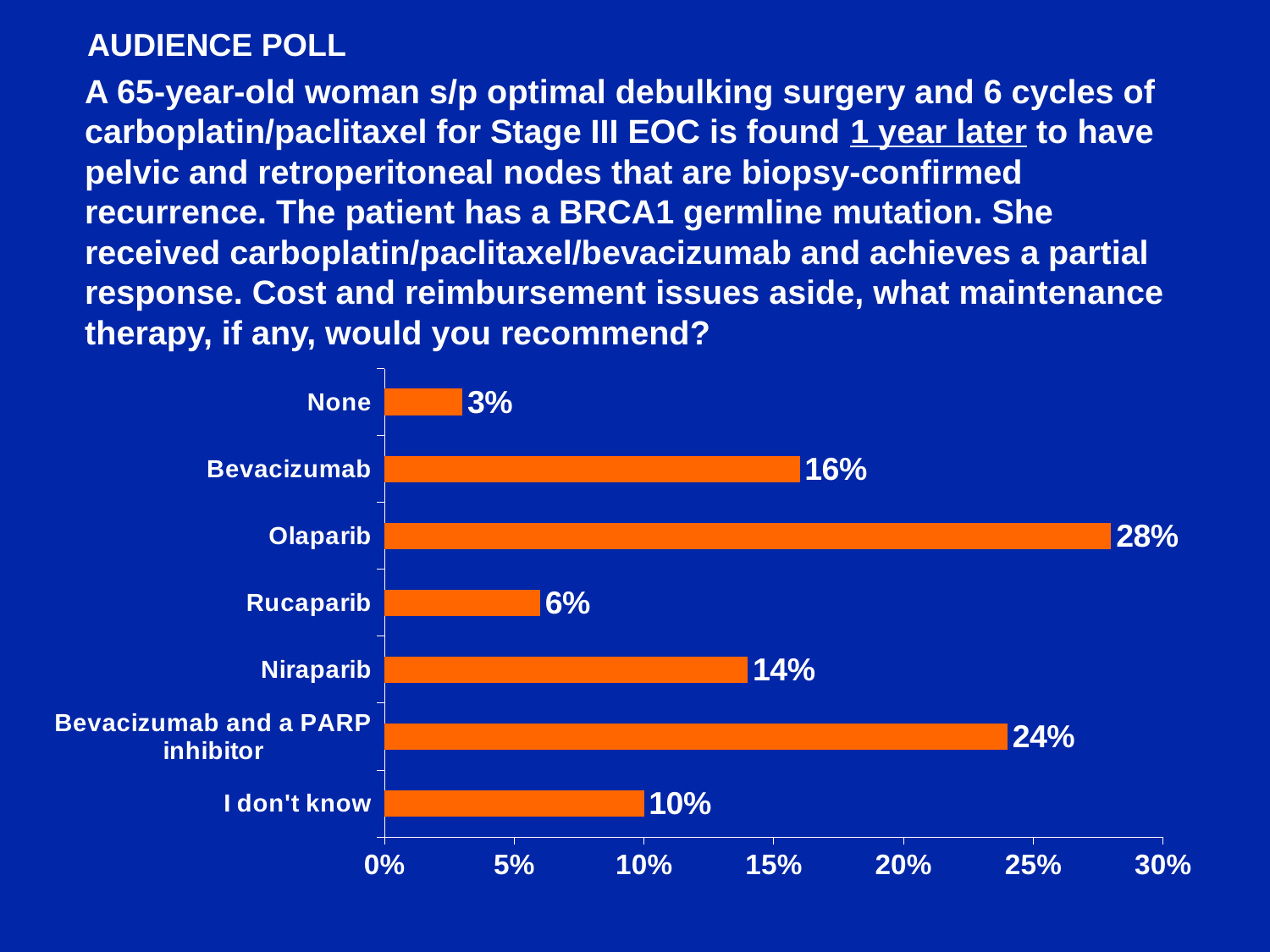

AUDIENCE POLL
A 65-year-old woman s/p optimal debulking surgery and 6 cycles of carboplatin/paclitaxel for Stage III EOC is found 1 year later to have pelvic and retroperitoneal nodes that are biopsy-confirmed recurrence. The patient has a BRCA1 germline mutation. She received carboplatin/paclitaxel/bevacizumab and achieves a partial response. Cost and reimbursement issues aside, what maintenance therapy, if any, would you recommend?

### Chart

| Category | Series 1 |
|---|---|
| I don't know | 0.1 |
| Bevacizumab and a PARP inhibitor | 0.24 |
| Niraparib | 0.14 |
| Rucaparib | 0.06 |
| Olaparib | 0.28 |
| Bevacizumab | 0.16 |
| None | 0.03 |